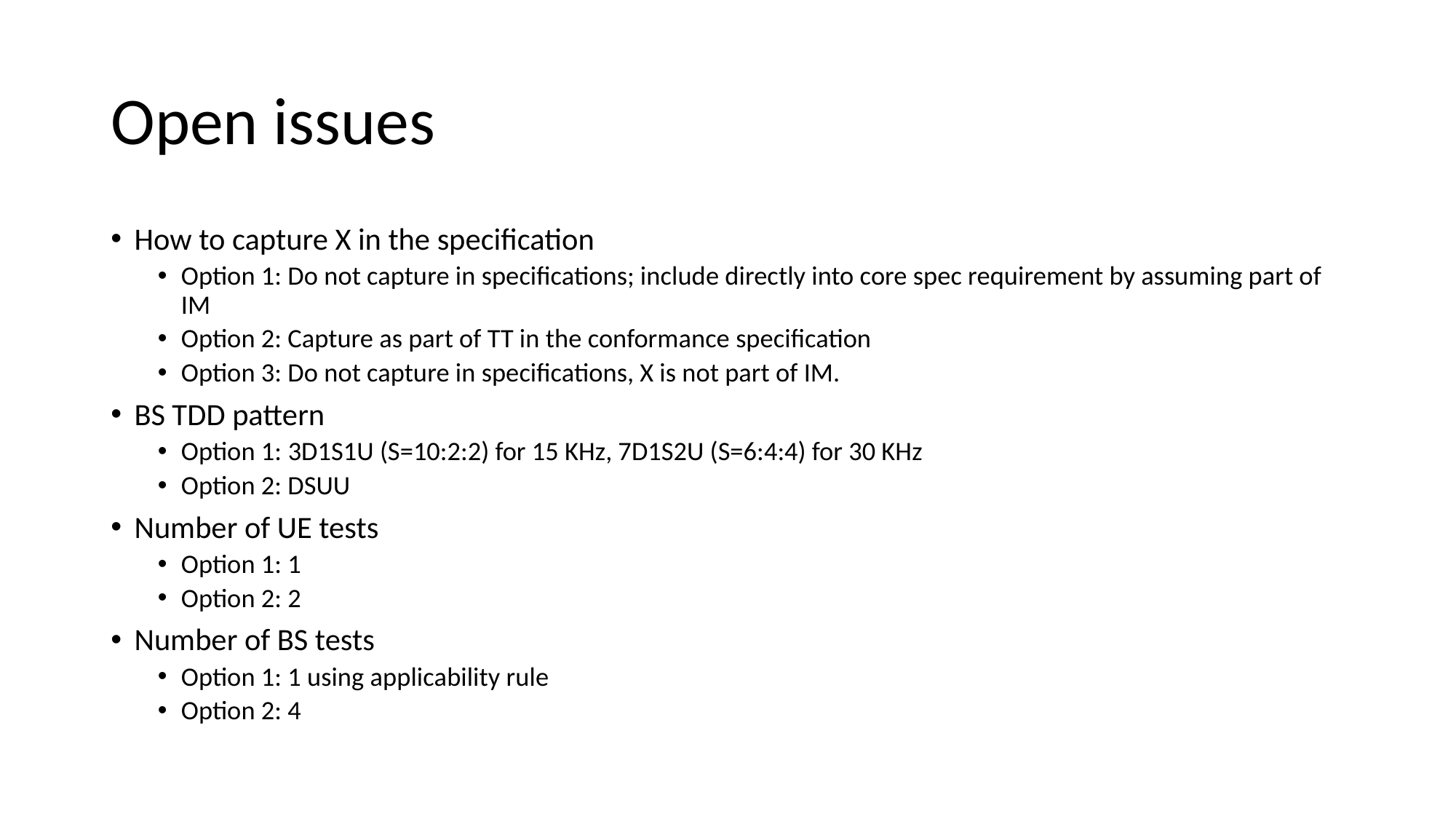

# Open issues
How to capture X in the specification
Option 1: Do not capture in specifications; include directly into core spec requirement by assuming part of IM
Option 2: Capture as part of TT in the conformance specification
Option 3: Do not capture in specifications, X is not part of IM.
BS TDD pattern
Option 1: 3D1S1U (S=10:2:2) for 15 KHz, 7D1S2U (S=6:4:4) for 30 KHz
Option 2: DSUU
Number of UE tests
Option 1: 1
Option 2: 2
Number of BS tests
Option 1: 1 using applicability rule
Option 2: 4